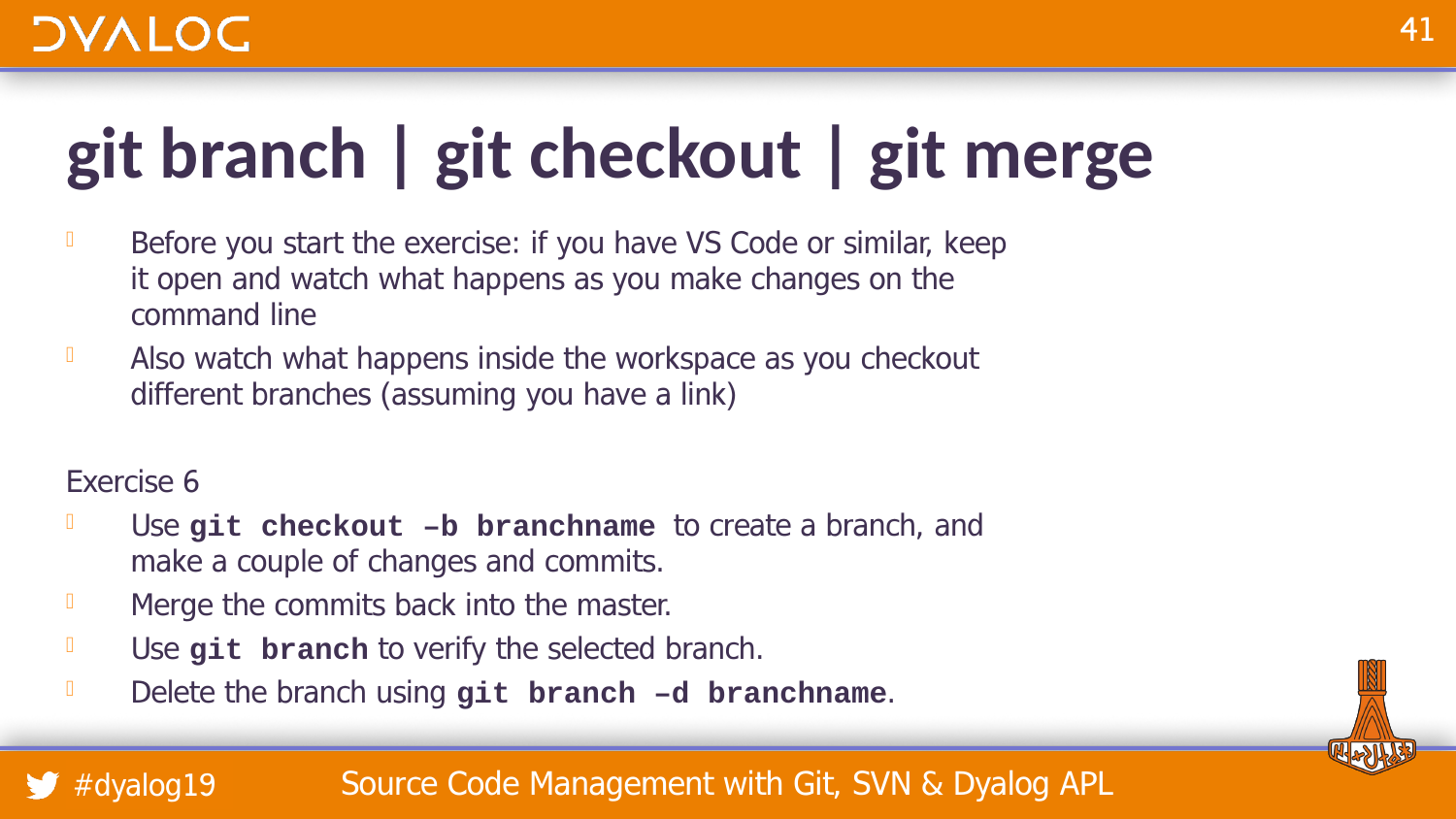

# git branch | git checkout | git merge
Before you start the exercise: if you have VS Code or similar, keep it open and watch what happens as you make changes on the command line
Also watch what happens inside the workspace as you checkout different branches (assuming you have a link)

Exercise 6
Use git checkout –b branchname to create a branch, and make a couple of changes and commits.
Merge the commits back into the master.
Use git branch to verify the selected branch.
Delete the branch using git branch –d branchname.